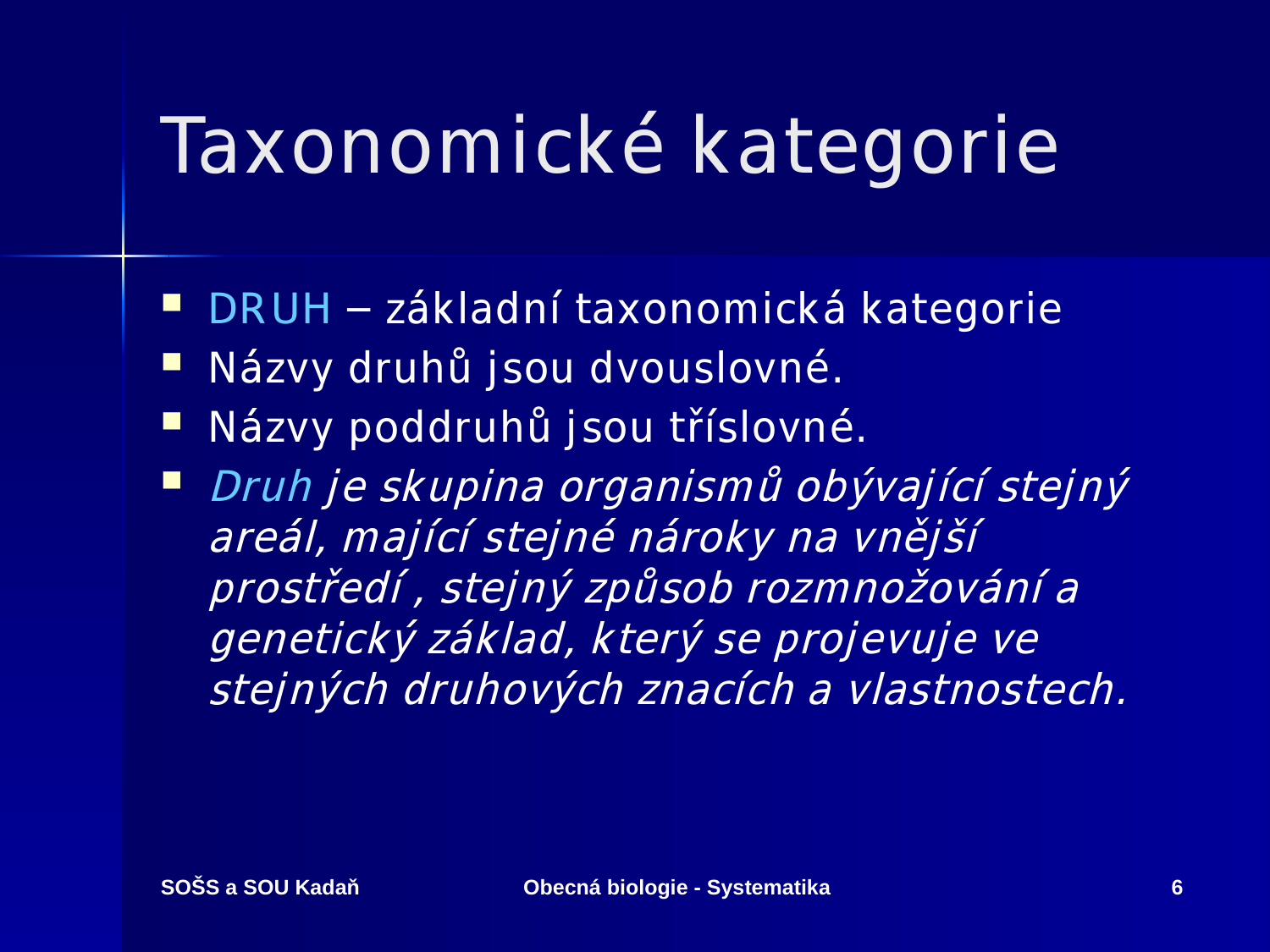

# Taxonomické kategorie
DRUH – základní taxonomická kategorie
Názvy druhů jsou dvouslovné.
Názvy poddruhů jsou tříslovné.
Druh je skupina organismů obývající stejný areál, mající stejné nároky na vnější prostředí , stejný způsob rozmnožování a genetický základ, který se projevuje ve stejných druhových znacích a vlastnostech.
SOŠS a SOU Kadaň
Obecná biologie - Systematika
6